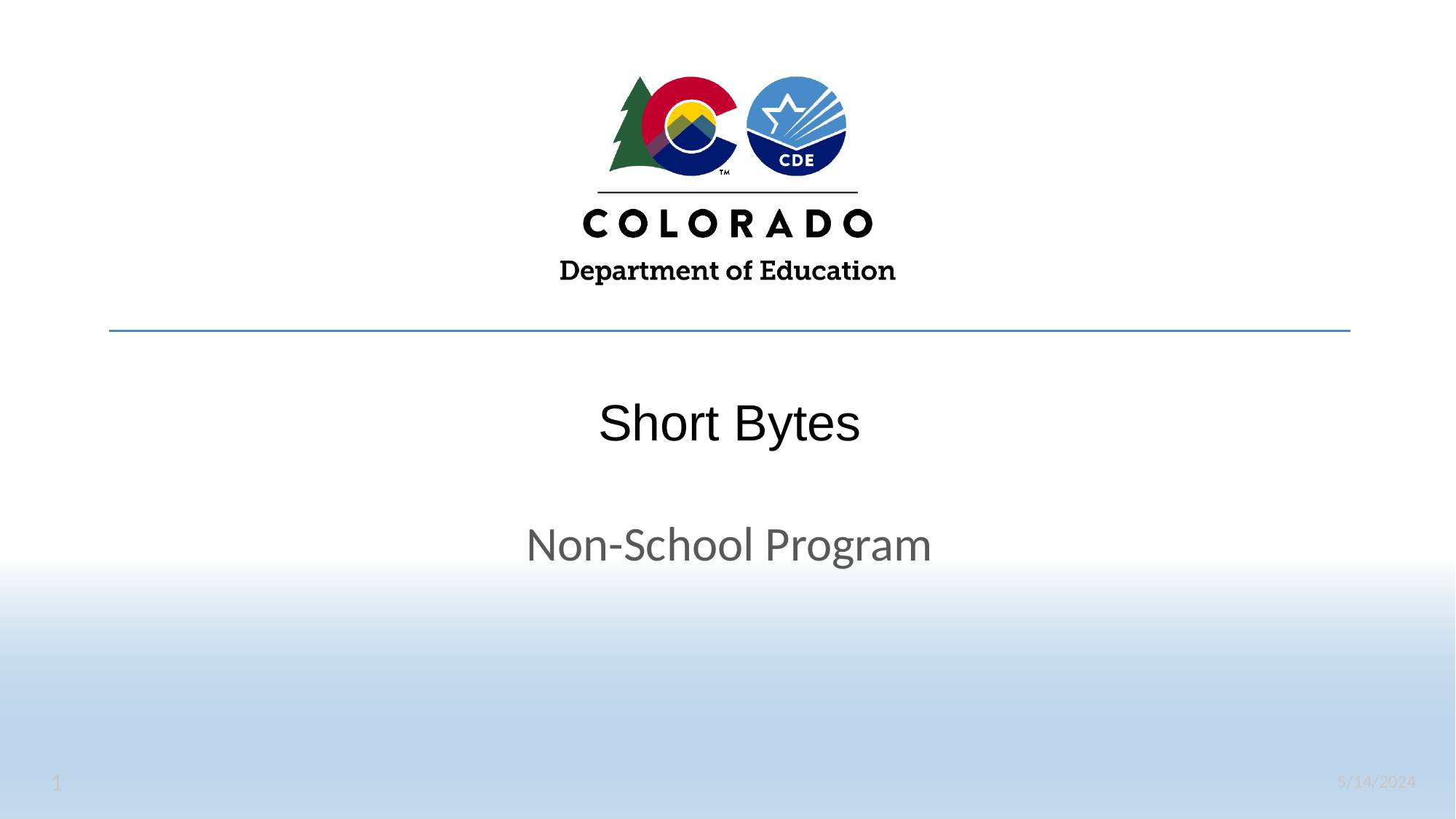

# Short Bytes
Non-School Program
1
5/14/2024